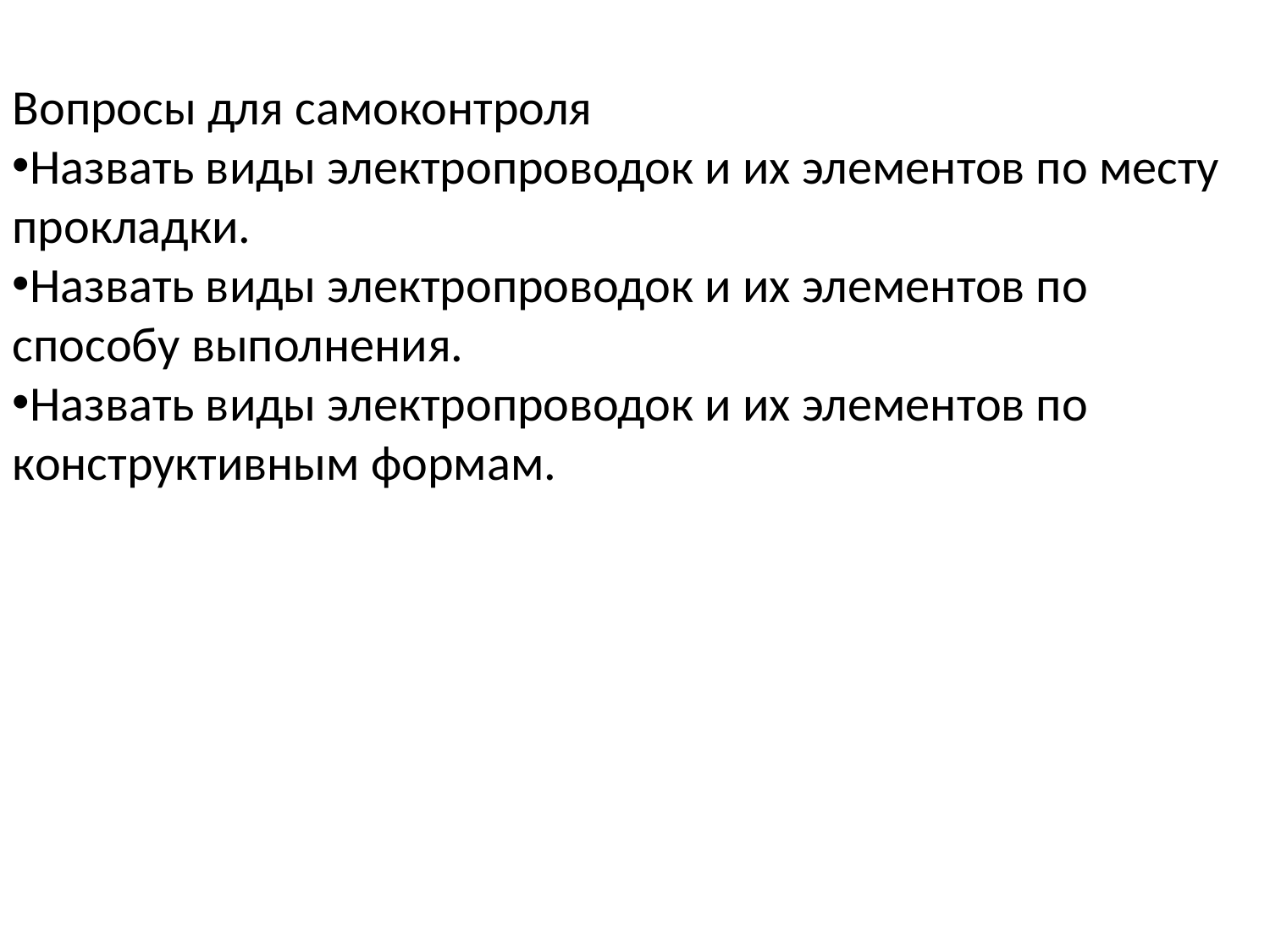

Вопросы для самоконтроля
Назвать виды электропроводок и их элементов по месту прокладки.
Назвать виды электропроводок и их элементов по способу выполнения.
Назвать виды электропроводок и их элементов по конструктивным формам.